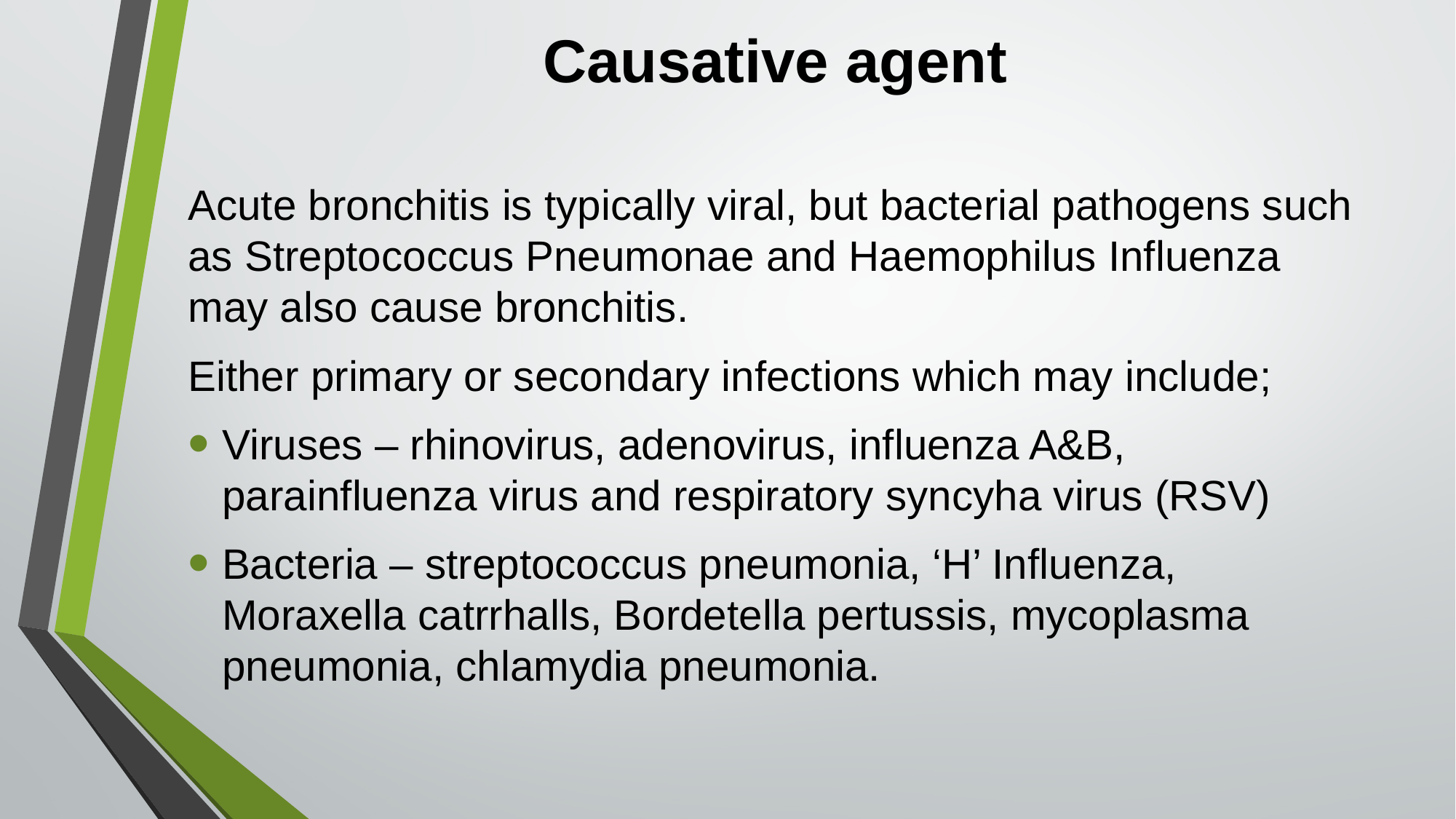

# Causative agent
Acute bronchitis is typically viral, but bacterial pathogens such as Streptococcus Pneumonae and Haemophilus Influenza may also cause bronchitis.
Either primary or secondary infections which may include;
Viruses – rhinovirus, adenovirus, influenza A&B, parainfluenza virus and respiratory syncyha virus (RSV)
Bacteria – streptococcus pneumonia, ‘H’ Influenza, Moraxella catrrhalls, Bordetella pertussis, mycoplasma pneumonia, chlamydia pneumonia.